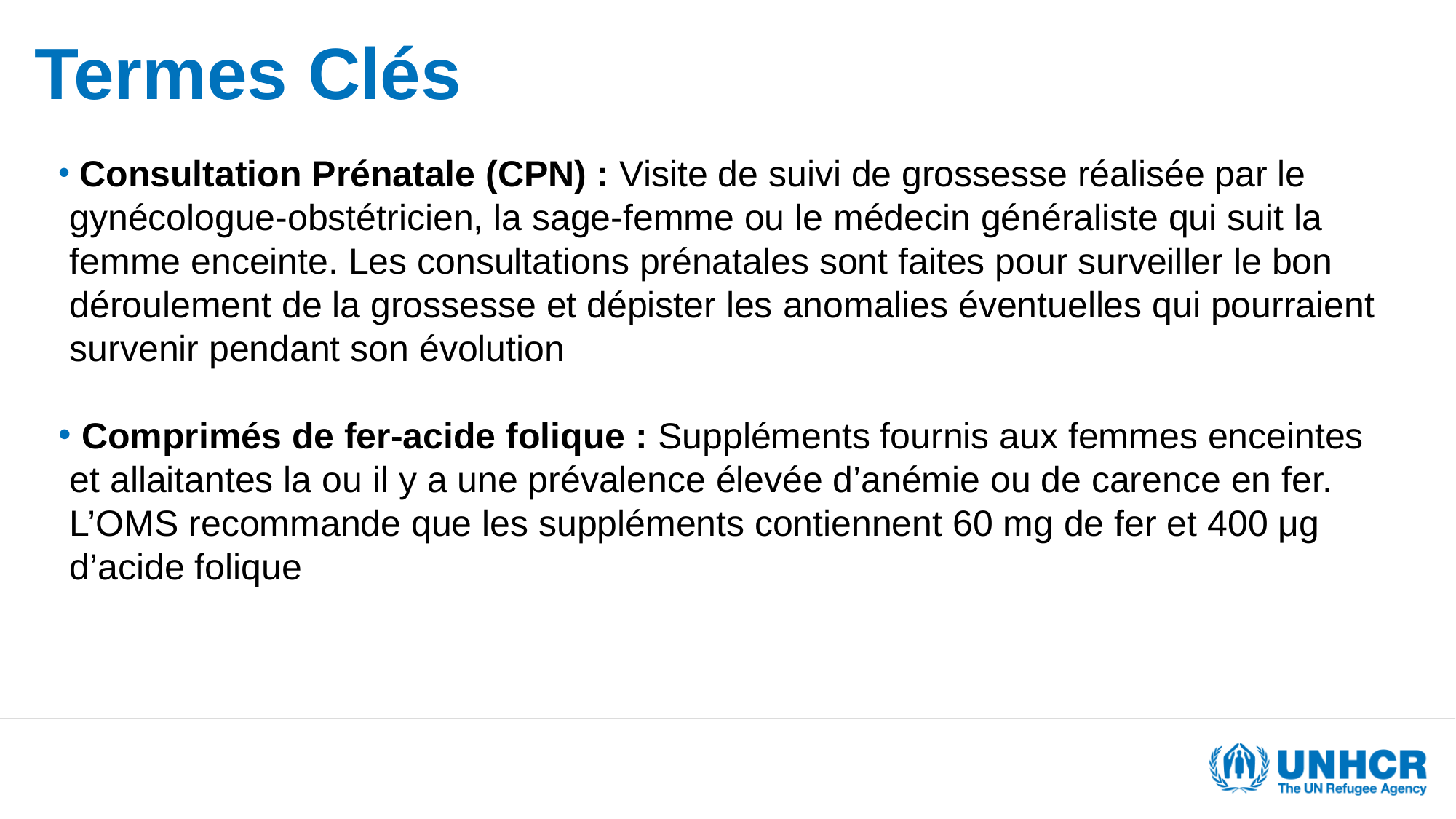

# Termes Clés
 Consultation Prénatale (CPN) : Visite de suivi de grossesse réalisée par le gynécologue-obstétricien, la sage-femme ou le médecin généraliste qui suit la femme enceinte. Les consultations prénatales sont faites pour surveiller le bon déroulement de la grossesse et dépister les anomalies éventuelles qui pourraient survenir pendant son évolution

 Comprimés de fer-acide folique : Suppléments fournis aux femmes enceintes et allaitantes la ou il y a une prévalence élevée d’anémie ou de carence en fer. L’OMS recommande que les suppléments contiennent 60 mg de fer et 400 μg d’acide folique